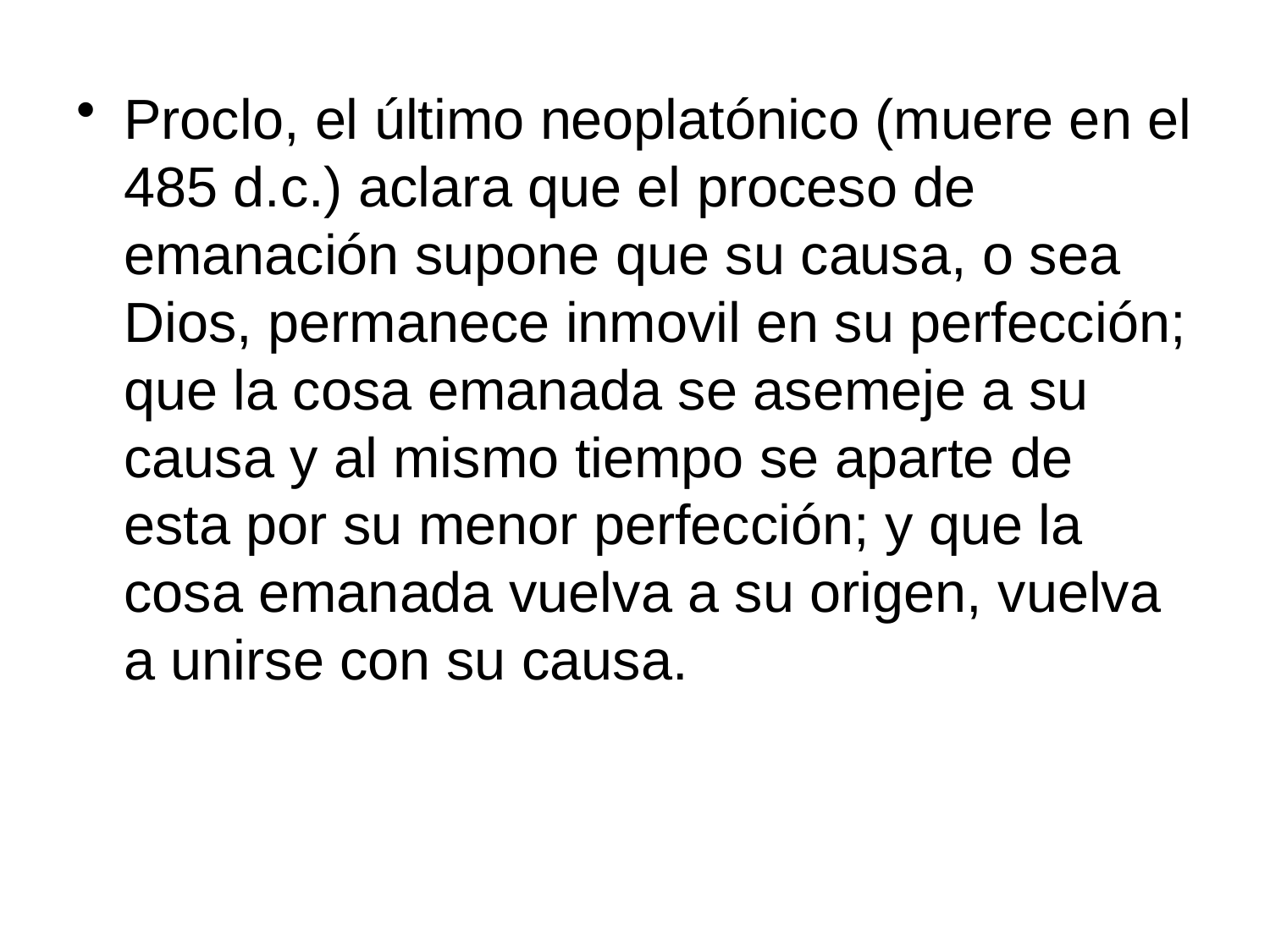

Proclo, el último neoplatónico (muere en el 485 d.c.) aclara que el proceso de emanación supone que su causa, o sea Dios, permanece inmovil en su perfección; que la cosa emanada se asemeje a su causa y al mismo tiempo se aparte de esta por su menor perfección; y que la cosa emanada vuelva a su origen, vuelva a unirse con su causa.